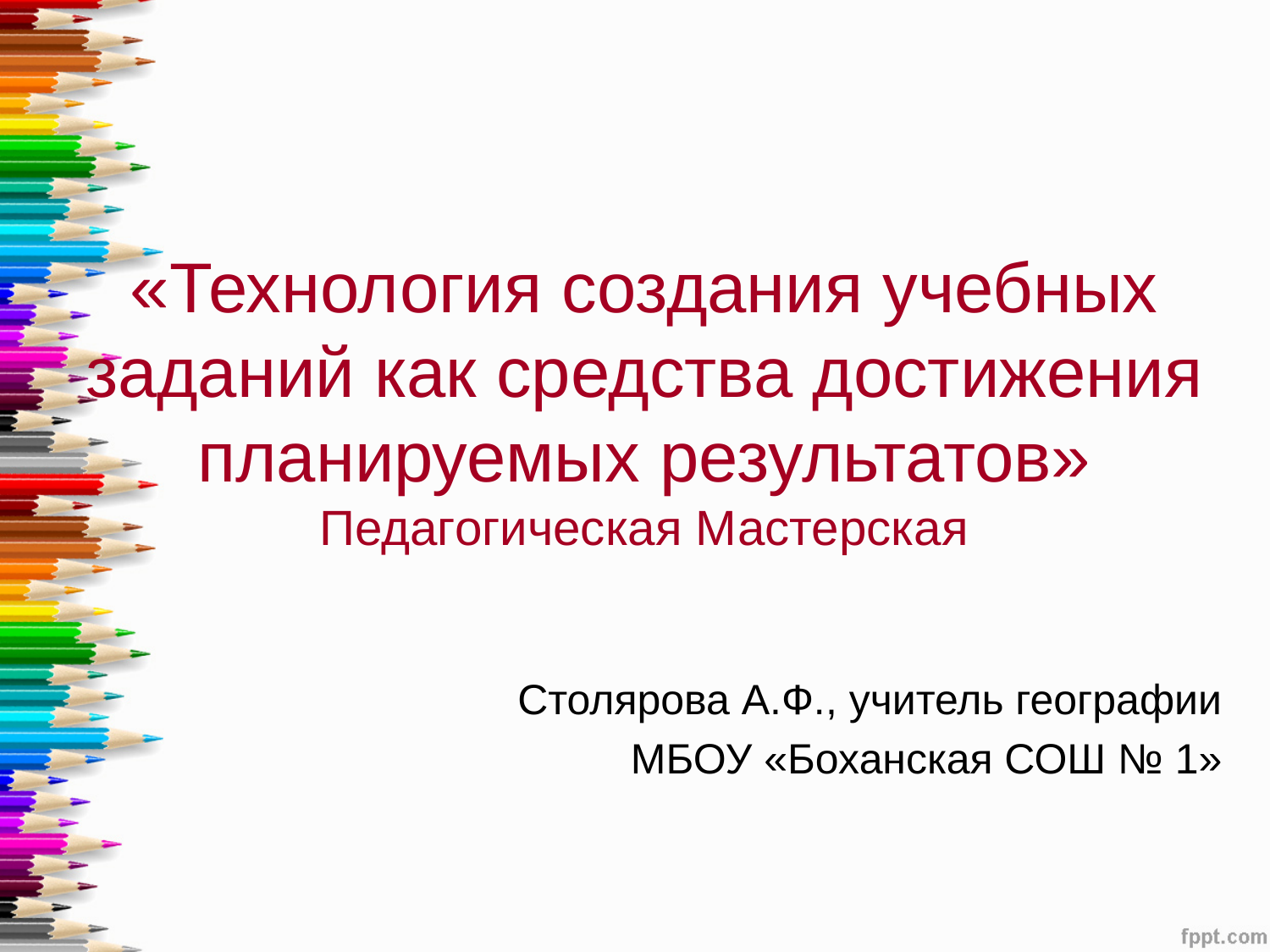

# «Технология создания учебных заданий как средства достижения планируемых результатов» Педагогическая Мастерская
Столярова А.Ф., учитель географии
МБОУ «Боханская СОШ № 1»